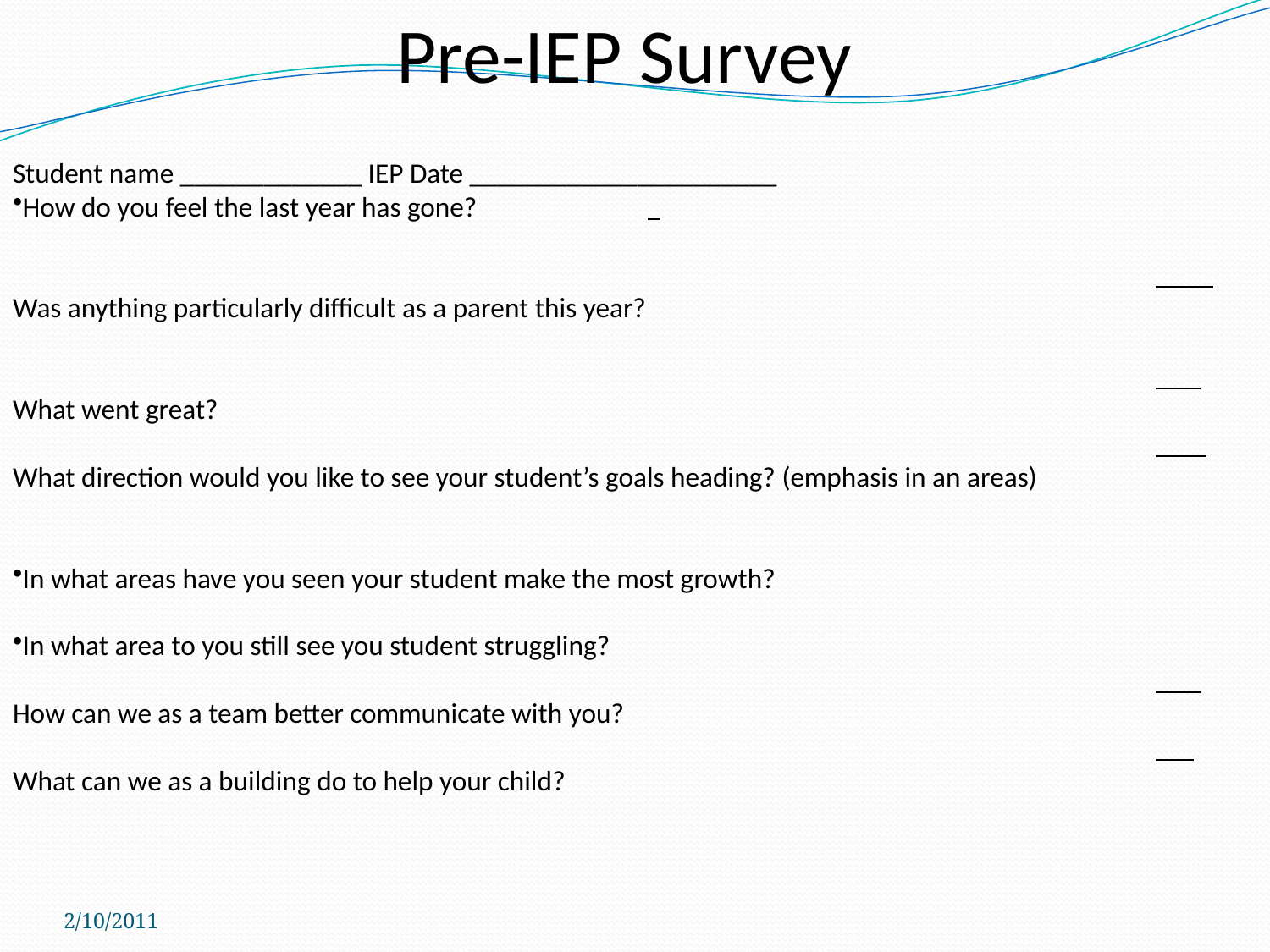

Pre-IEP Survey
Student name _____________ IEP Date ______________________
How do you feel the last year has gone? 		  																						          Was anything particularly difficult as a parent this year?  																						        What went great? 																	         What direction would you like to see your student’s goals heading? (emphasis in an areas)
In what areas have you seen your student make the most growth?
In what area to you still see you student struggling? 														        How can we as a team better communicate with you? 														       What can we as a building do to help your child?
2/10/2011